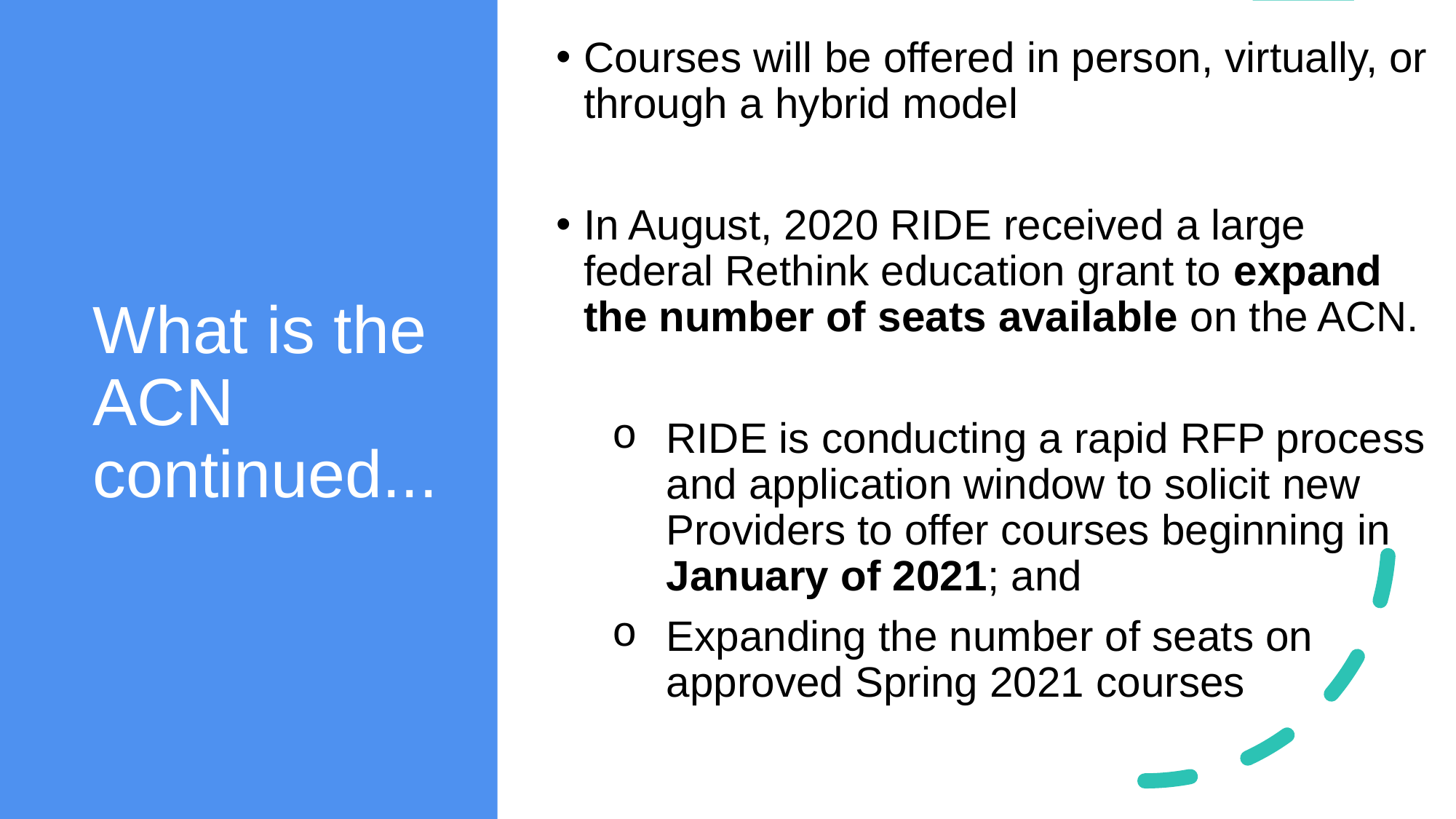

Courses will be offered in person, virtually, or through a hybrid model

In August, 2020 RIDE received a large federal Rethink education grant to expand the number of seats available on the ACN.

RIDE is conducting a rapid RFP process and application window to solicit new Providers to offer courses beginning in January of 2021; and
Expanding the number of seats on approved Spring 2021 courses

# What is the ACN continued...

4